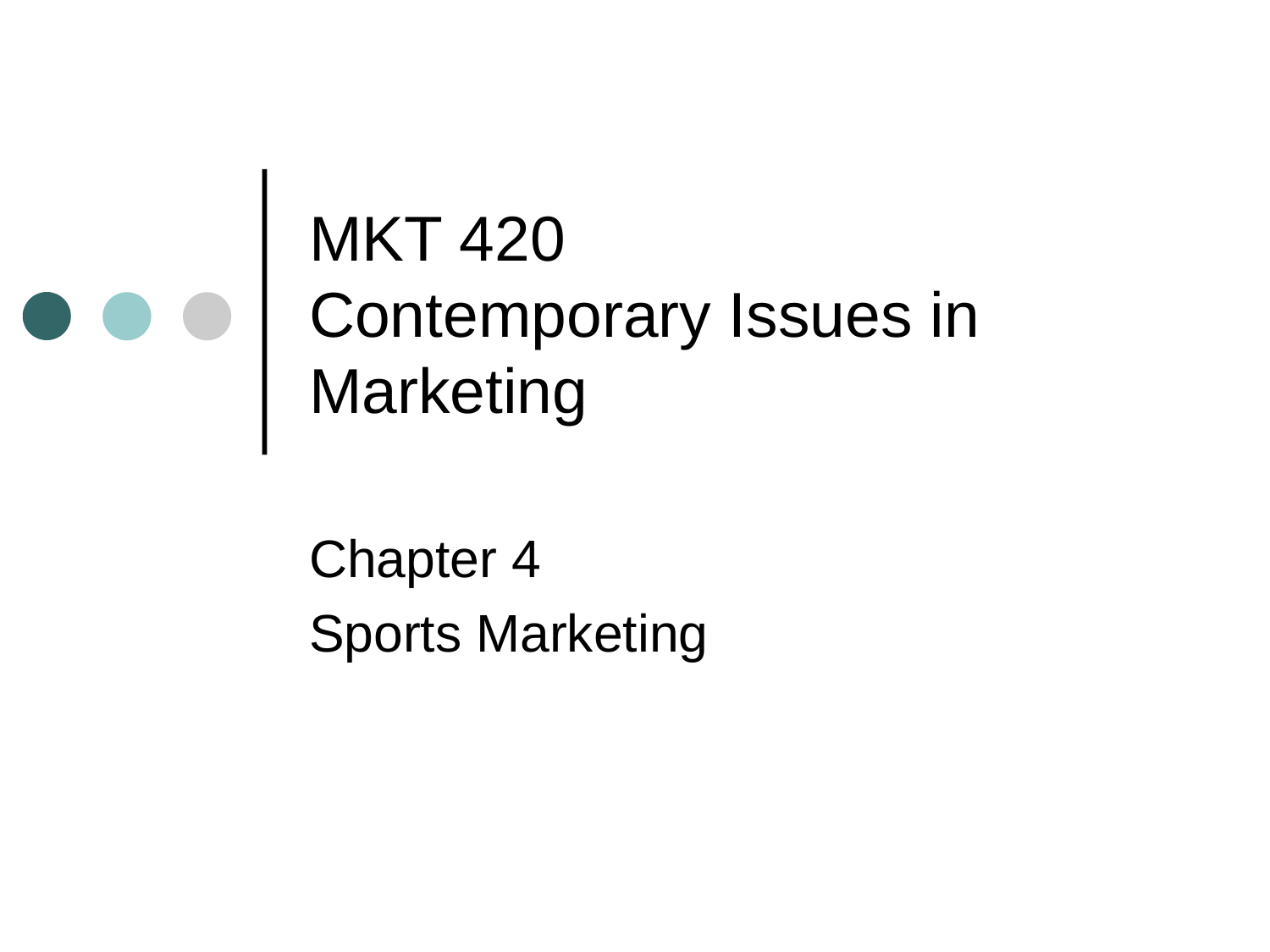

# MKT 420 Contemporary Issues in Marketing
Chapter 4
Sports Marketing